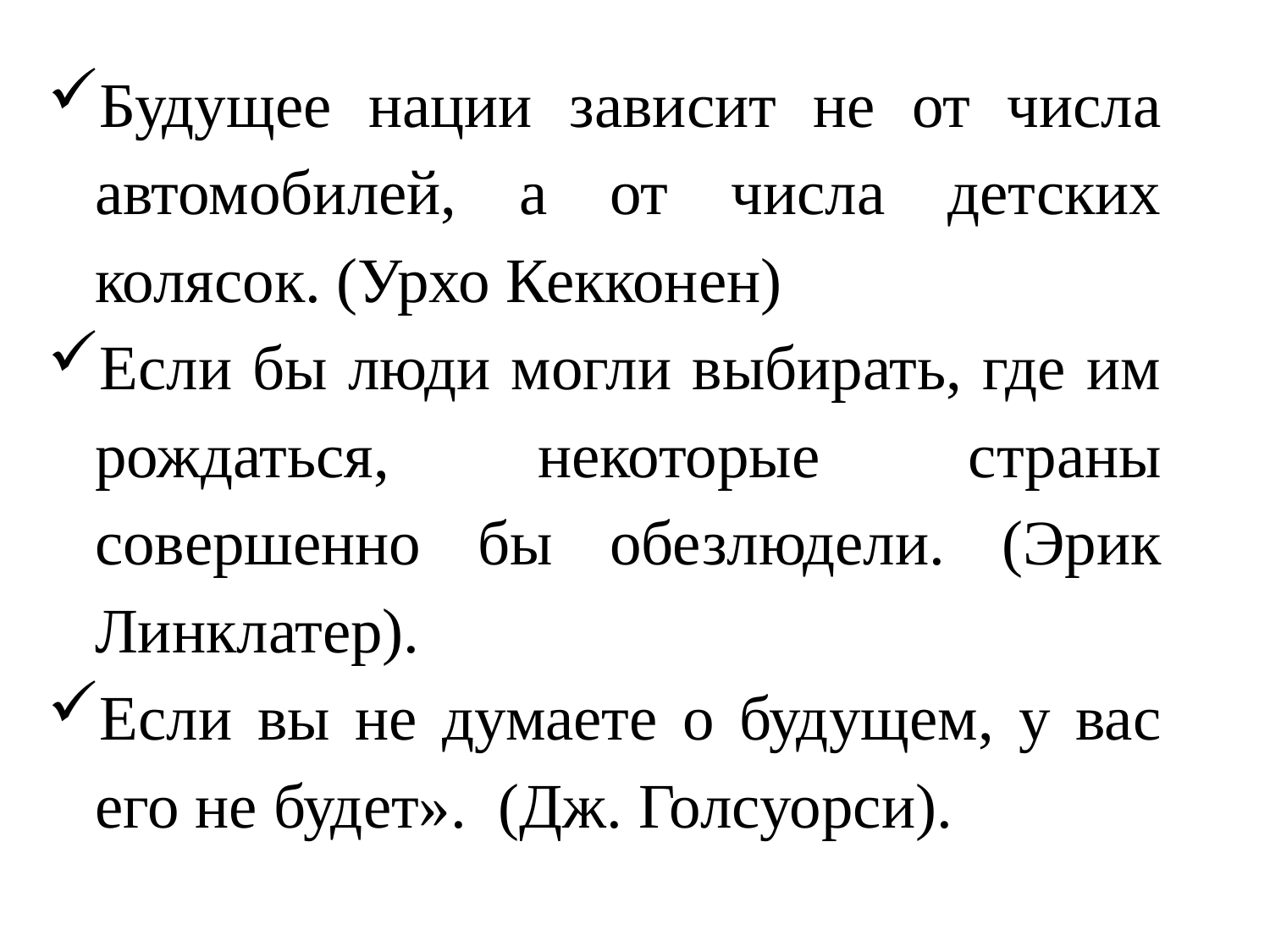

Будущее нации зависит не от числа автомобилей, а от числа детских колясок. (Урхо Кекконен)
Если бы люди могли выбирать, где им рождаться, некоторые страны совершенно бы обезлюдели. (Эрик Линклатер).
Если вы не думаете о будущем, у вас его не будет».  (Дж. Голсуорси).